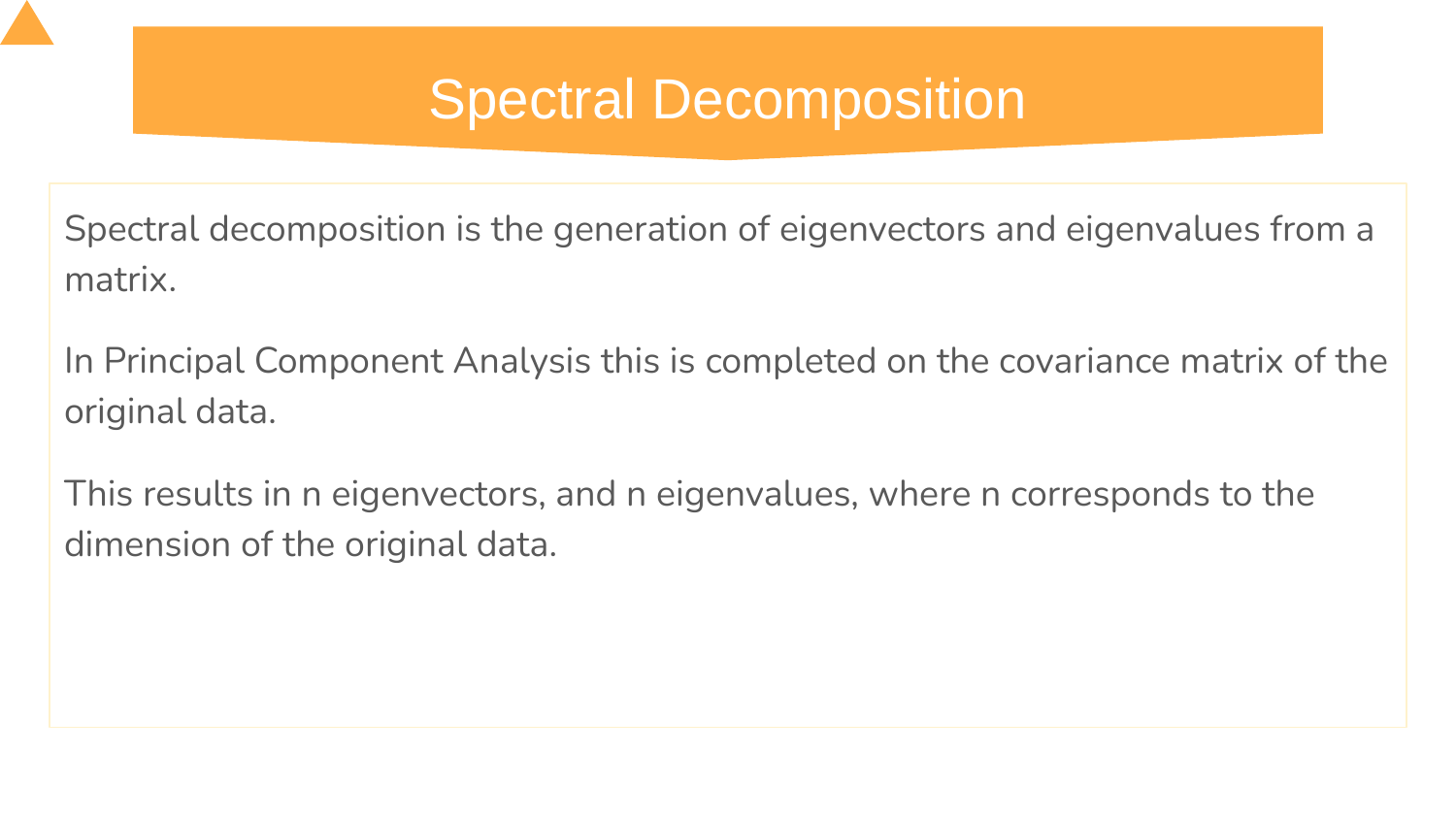

# Spectral Decomposition
Spectral decomposition is the generation of eigenvectors and eigenvalues from a matrix.
In Principal Component Analysis this is completed on the covariance matrix of the original data.
This results in n eigenvectors, and n eigenvalues, where n corresponds to the dimension of the original data.